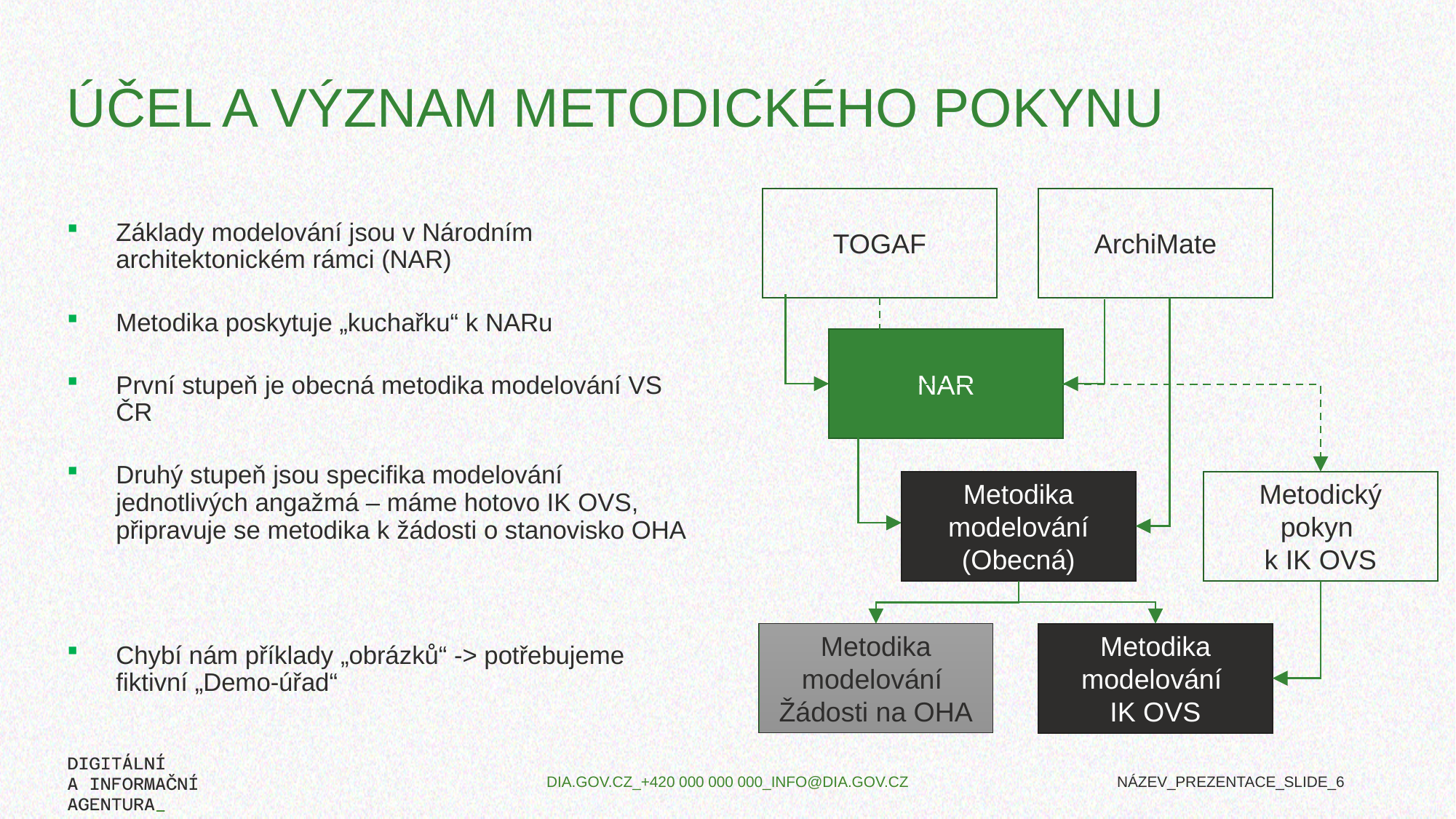

# Účel a význam metodického pokynu
TOGAF
ArchiMate
Základy modelování jsou v Národním architektonickém rámci (NAR)
Metodika poskytuje „kuchařku“ k NARu
První stupeň je obecná metodika modelování VS ČR
Druhý stupeň jsou specifika modelování jednotlivých angažmá – máme hotovo IK OVS, připravuje se metodika k žádosti o stanovisko OHA

Chybí nám příklady „obrázků“ -> potřebujeme fiktivní „Demo-úřad“
NAR
Metodika modelování (Obecná)
Metodický
pokyn
k IK OVS
Metodika modelování
Žádosti na OHA
Metodika modelování
IK OVS
NÁZEV_PREZENTACE_SLIDE_6
DIA.GOV.CZ_+420 000 000 000_INFO@DIA.GOV.CZ